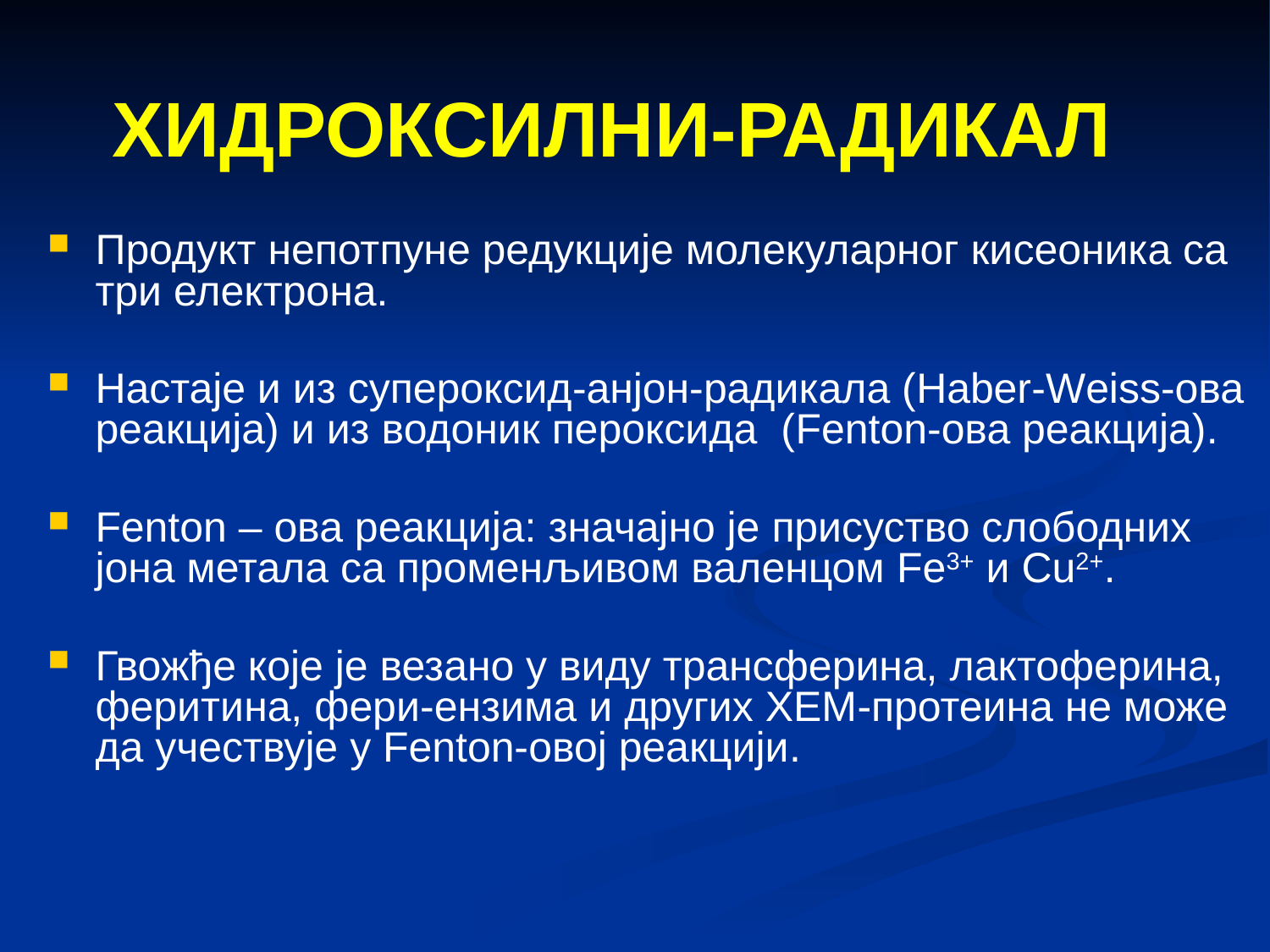

# ХИДРОКСИЛНИ-РАДИКАЛ
Продукт непотпуне редукције молекуларног кисеоника са три електрона.

Настаје и из супероксид-анјон-радикала (Haber-Weiss-ова реакција) и из водоник пероксида  (Fenton-ова реакција).

Fenton – ова реакција: значајно је присуство слободних јона метала са променљивом валенцом Fe3+ и Cu2+.

Гвожђе које је везано у виду трансферина, лактоферина, феритина, фери-ензима и других ХЕМ-протеина не може да учествује у Fenton-овој реакцији.